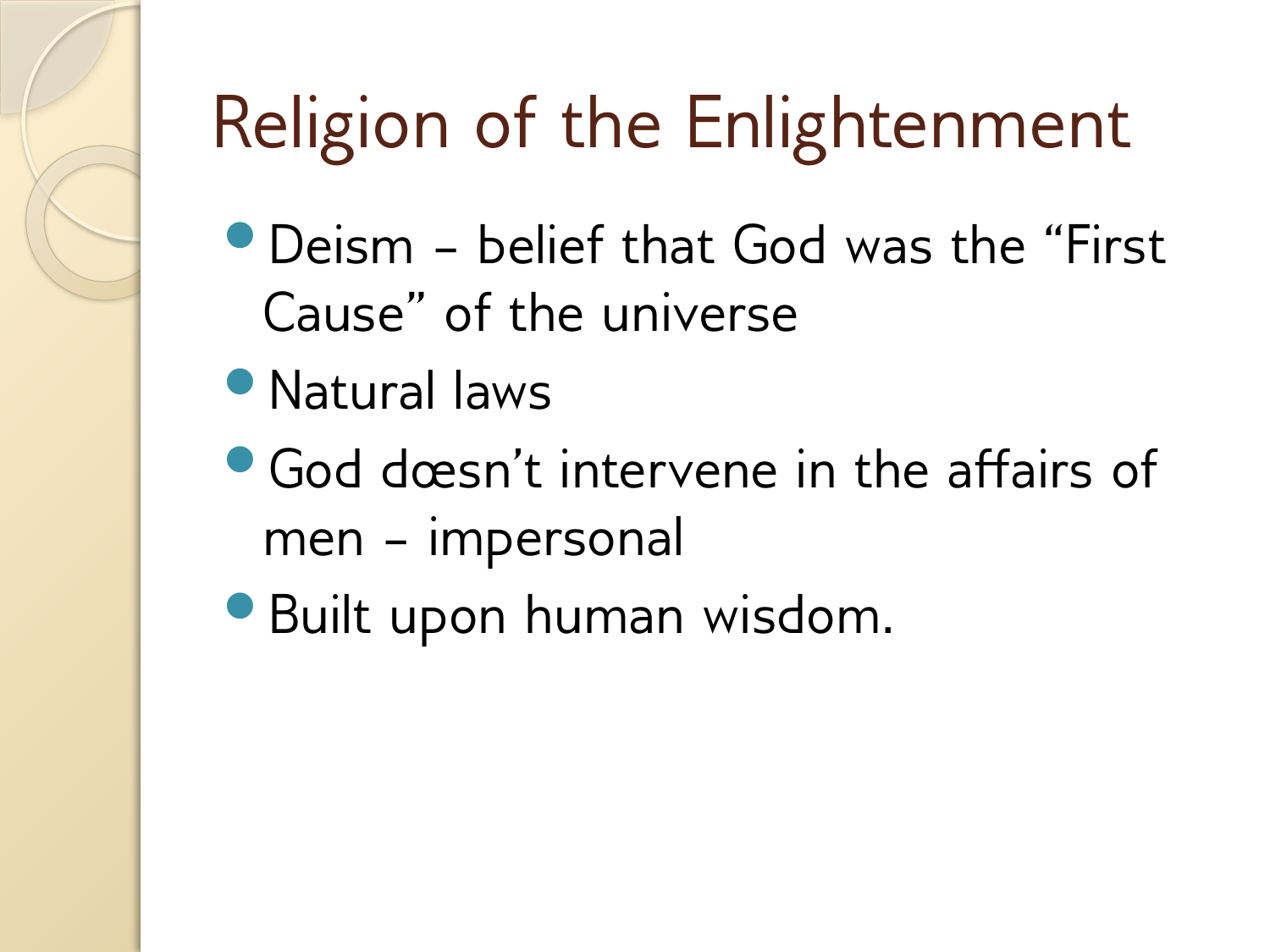

# Religion of the Enlightenment
Deism – belief that God was the “First Cause” of the universe
Natural laws
God doesn’t intervene in the affairs of men – impersonal
Built upon human wisdom.